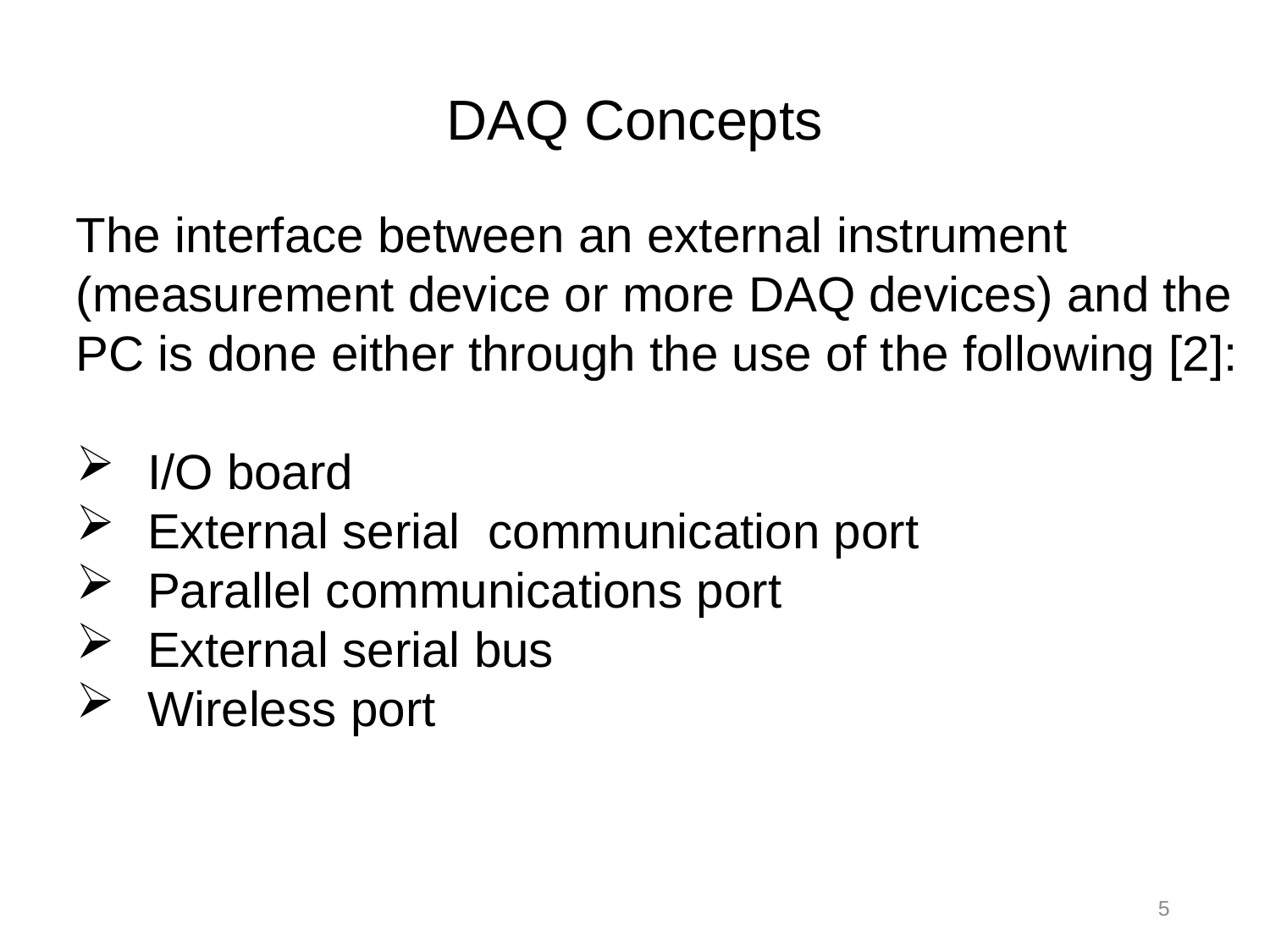

DAQ Concepts
The interface between an external instrument (measurement device or more DAQ devices) and the PC is done either through the use of the following [2]:

I/O board
External serial  communication port
Parallel communications port
External serial bus
Wireless port
5